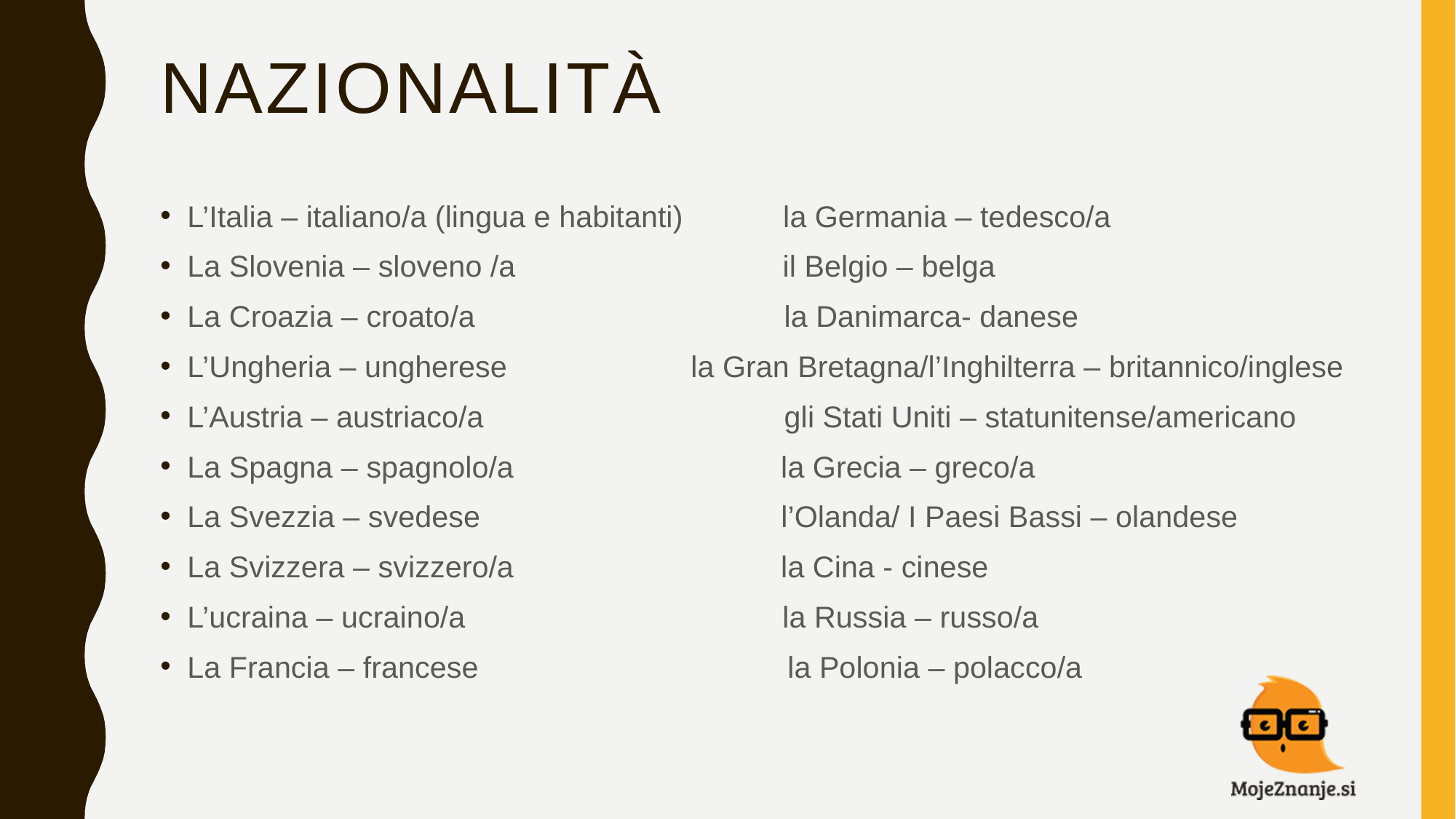

# Nazionalità
L’Italia – italiano/a (lingua e habitanti)            la Germania – tedesco/a
La Slovenia – sloveno /a                                il Belgio – belga
La Croazia – croato/a                                     la Danimarca- danese
L’Ungheria – ungherese                      la Gran Bretagna/l’Inghilterra – britannico/inglese
L’Austria – austriaco/a                                    gli Stati Uniti – statunitense/americano
La Spagna – spagnolo/a                                la Grecia – greco/a
La Svezzia – svedese                                    l’Olanda/ I Paesi Bassi – olandese
La Svizzera – svizzero/a                                la Cina - cinese
L’ucraina – ucraino/a                                      la Russia – russo/a
La Francia – francese                                     la Polonia – polacco/a